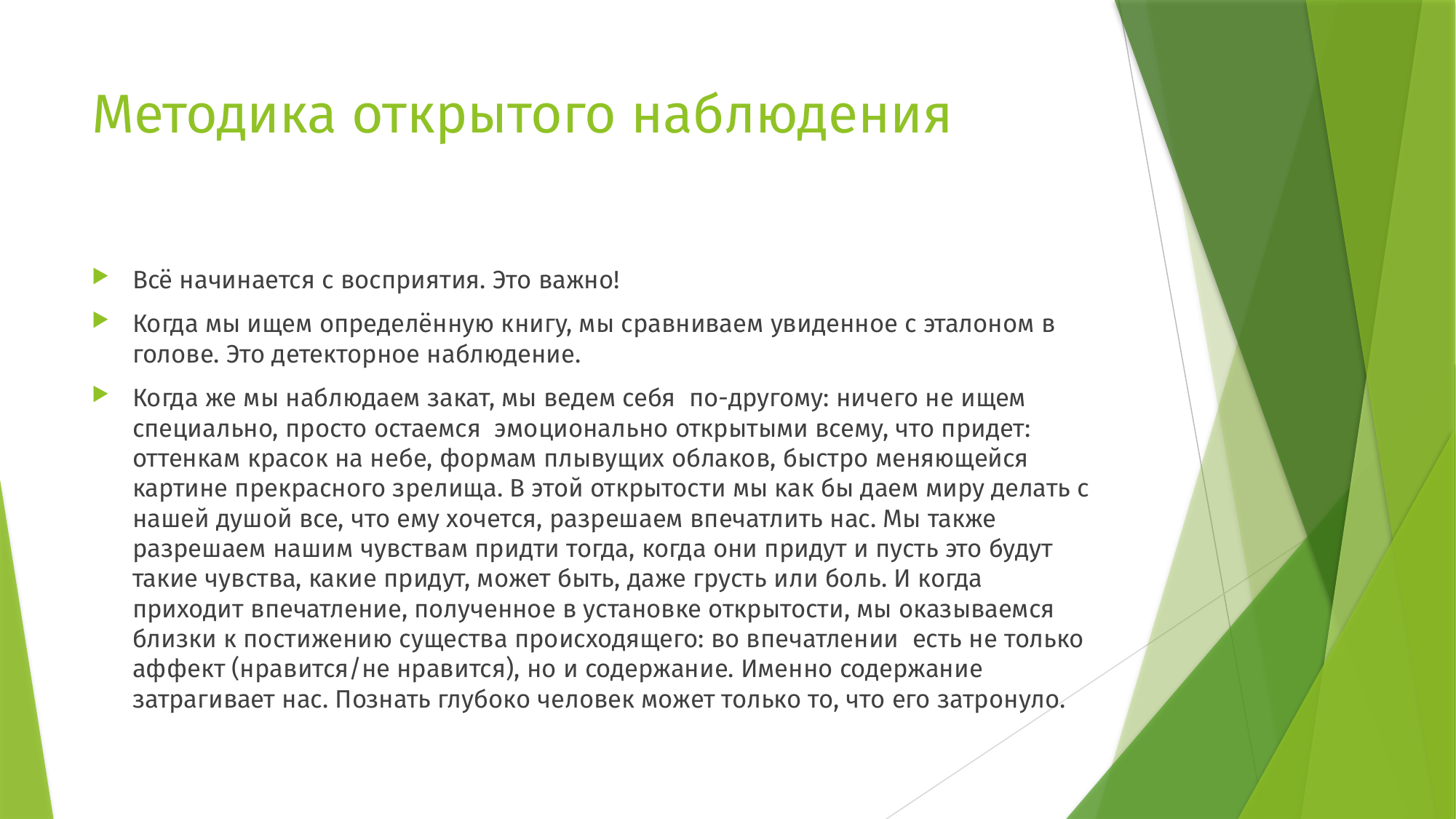

# Методика открытого наблюдения
Всё начинается с восприятия. Это важно!
Когда мы ищем определённую книгу, мы сравниваем увиденное с эталоном в голове. Это детекторное наблюдение.
Когда же мы наблюдаем закат, мы ведем себя  по-другому: ничего не ищем специально, просто остаемся  эмоционально открытыми всему, что придет: оттенкам красок на небе, формам плывущих облаков, быстро меняющейся картине прекрасного зрелища. В этой открытости мы как бы даем миру делать с нашей душой все, что ему хочется, разрешаем впечатлить нас. Мы также разрешаем нашим чувствам придти тогда, когда они придут и пусть это будут такие чувства, какие придут, может быть, даже грусть или боль. И когда приходит впечатление, полученное в установке открытости, мы оказываемся  близки к постижению существа происходящего: во впечатлении  есть не только аффект (нравится/не нравится), но и содержание. Именно содержание  затрагивает нас. Познать глубоко человек может только то, что его затронуло.